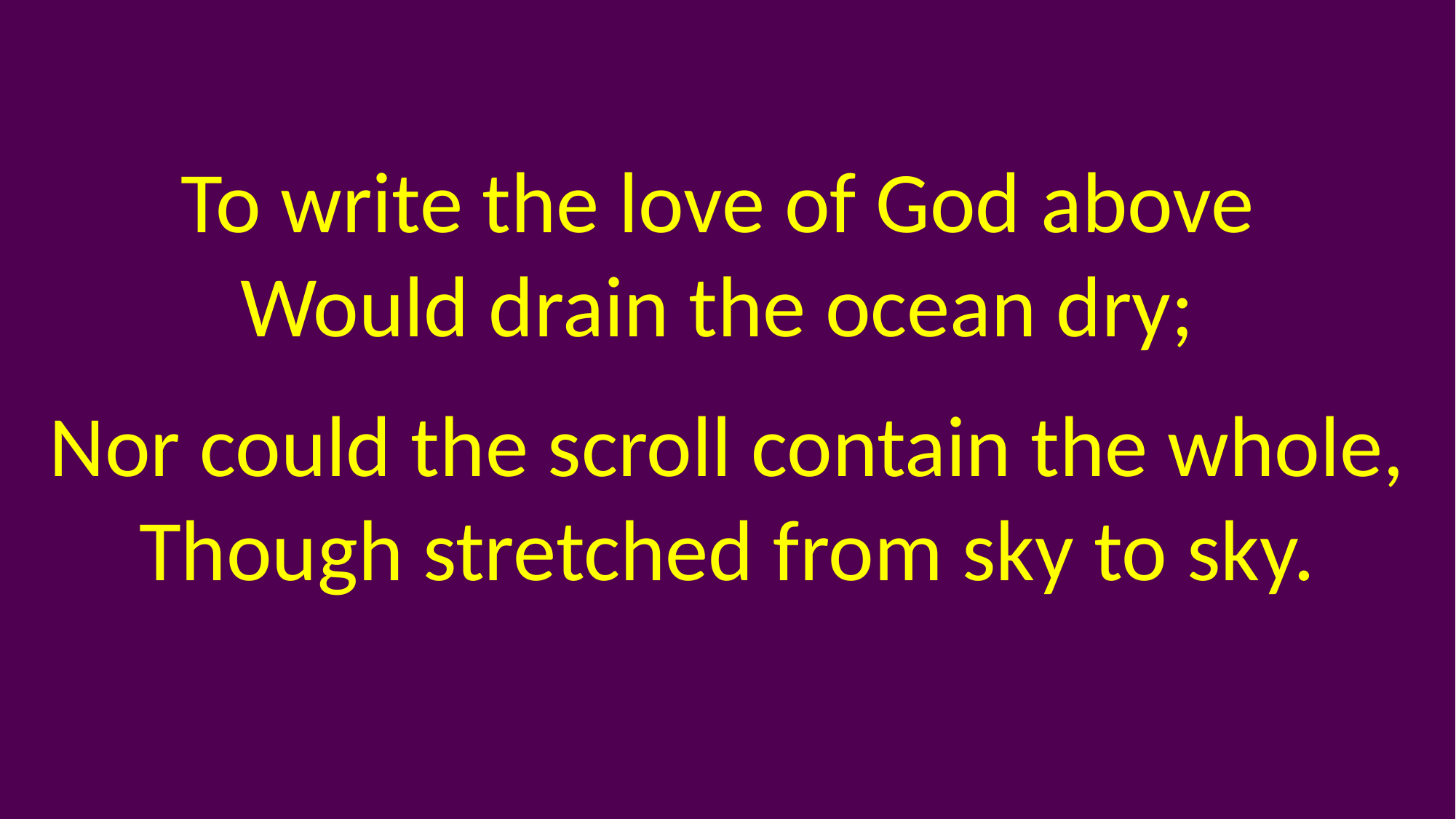

To write the love of God above
Would drain the ocean dry;
Nor could the scroll contain the whole,
Though stretched from sky to sky.